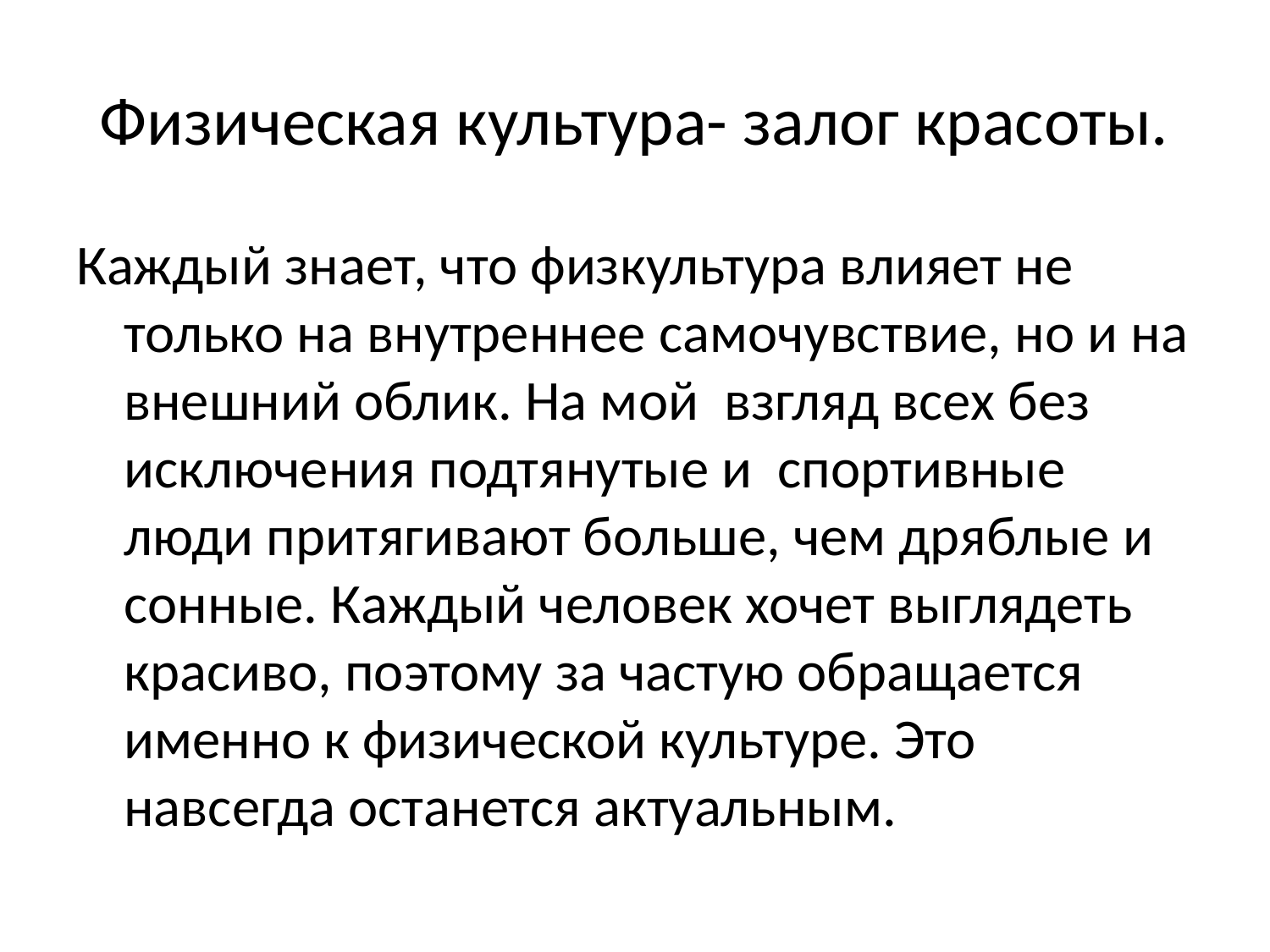

# Физическая культура- залог красоты.
Каждый знает, что физкультура влияет не только на внутреннее самочувствие, но и на внешний облик. На мой  взгляд всех без исключения подтянутые и  спортивные люди притягивают больше, чем дряблые и сонные. Каждый человек хочет выглядеть красиво, поэтому за частую обращается именно к физической культуре. Это навсегда останется актуальным.